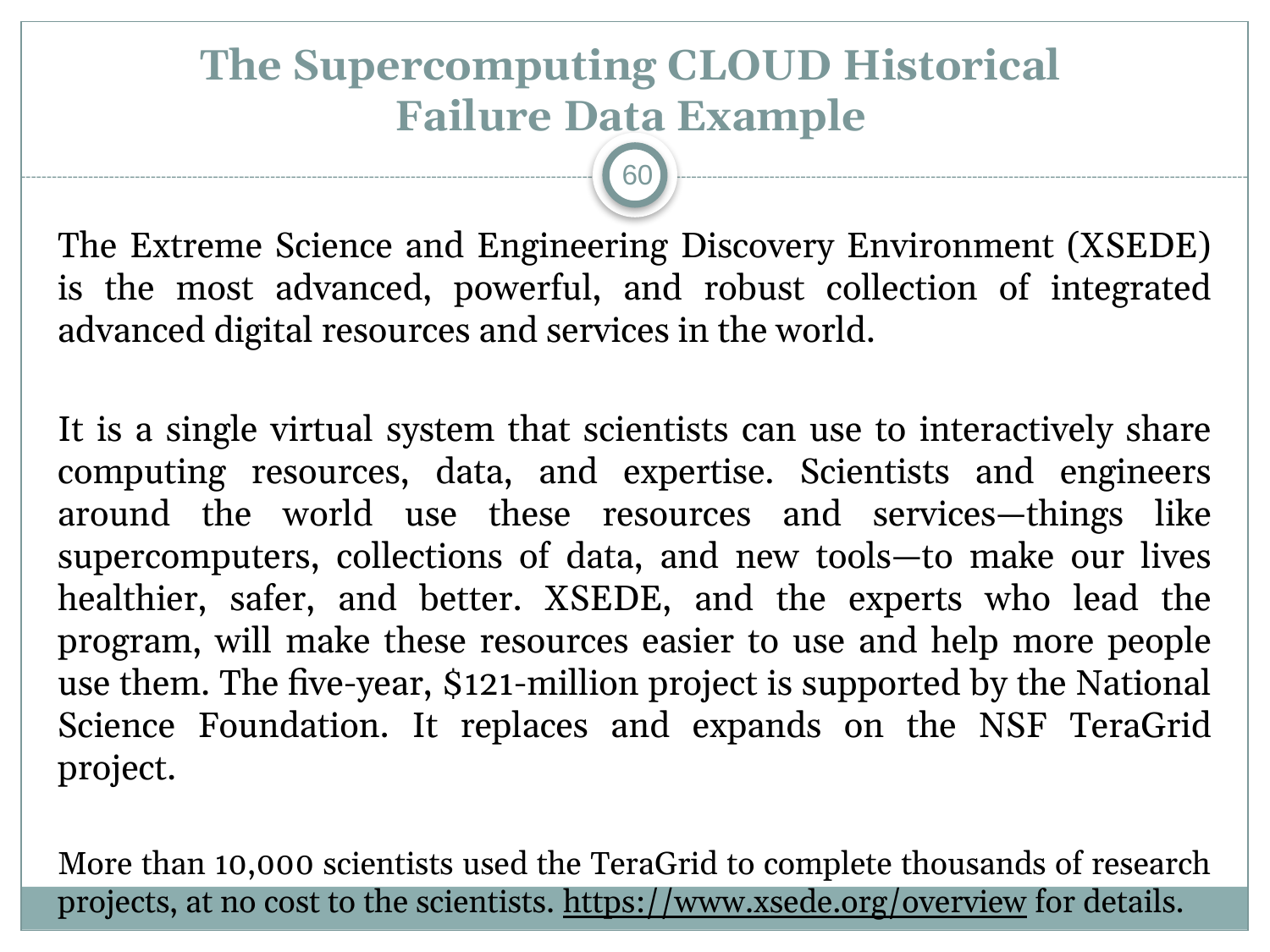

# The Supercomputing CLOUD Historical Failure Data Example
60
The Extreme Science and Engineering Discovery Environment (XSEDE) is the most advanced, powerful, and robust collection of integrated advanced digital resources and services in the world.

It is a single virtual system that scientists can use to interactively share computing resources, data, and expertise. Scientists and engineers around the world use these resources and services—things like supercomputers, collections of data, and new tools—to make our lives healthier, safer, and better. XSEDE, and the experts who lead the program, will make these resources easier to use and help more people use them. The five-year, $121-million project is supported by the National Science Foundation. It replaces and expands on the NSF TeraGrid project.

More than 10,000 scientists used the TeraGrid to complete thousands of research projects, at no cost to the scientists. https://www.xsede.org/overview for details.